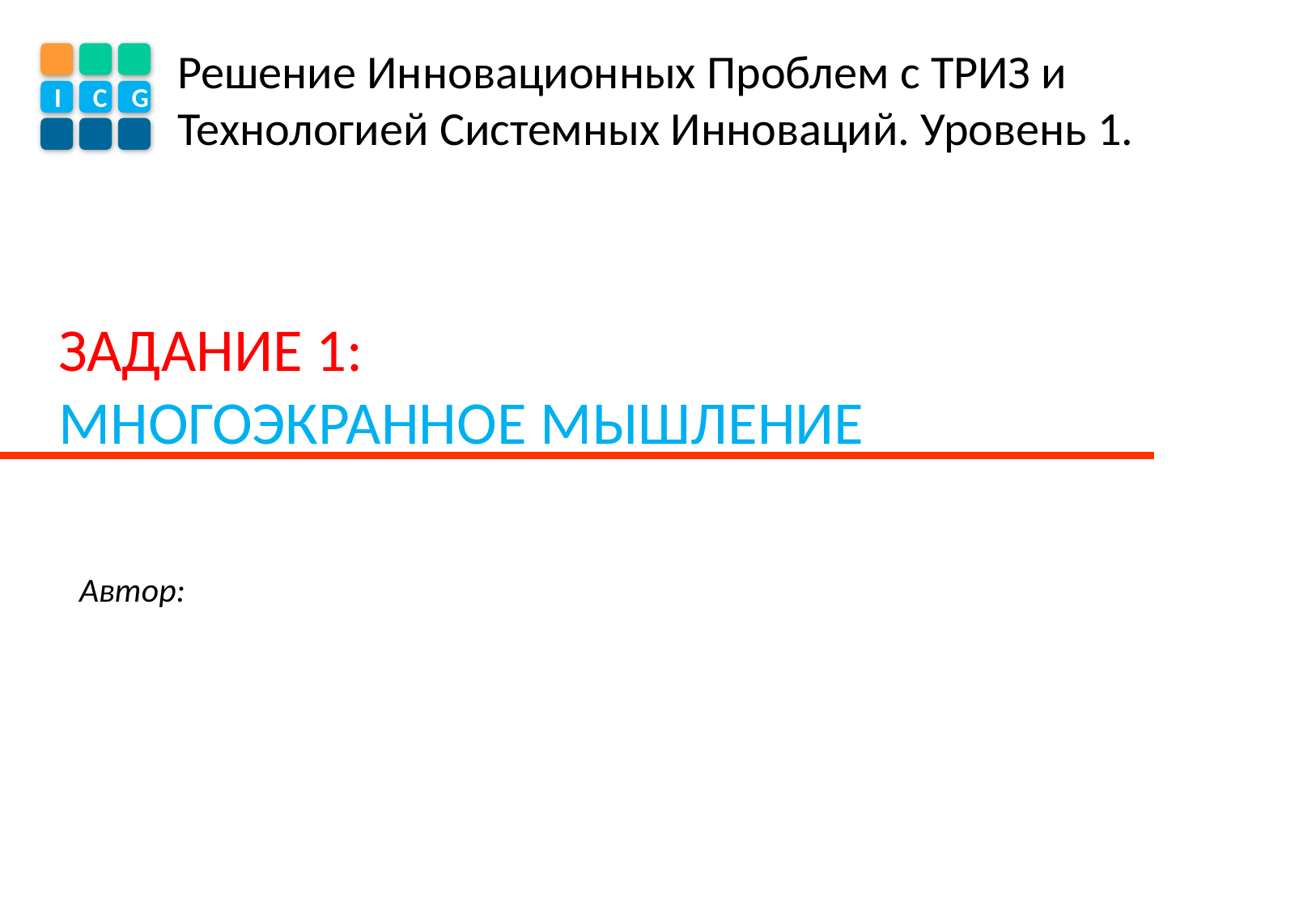

Решение Инновационных Проблем с ТРИЗ и Технологией Системных Инноваций. Уровень 1.

I
C
G

# ЗАДАНИЕ 1: МНОГОЭКРАННОЕ МЫШЛЕНИЕ
Автор: